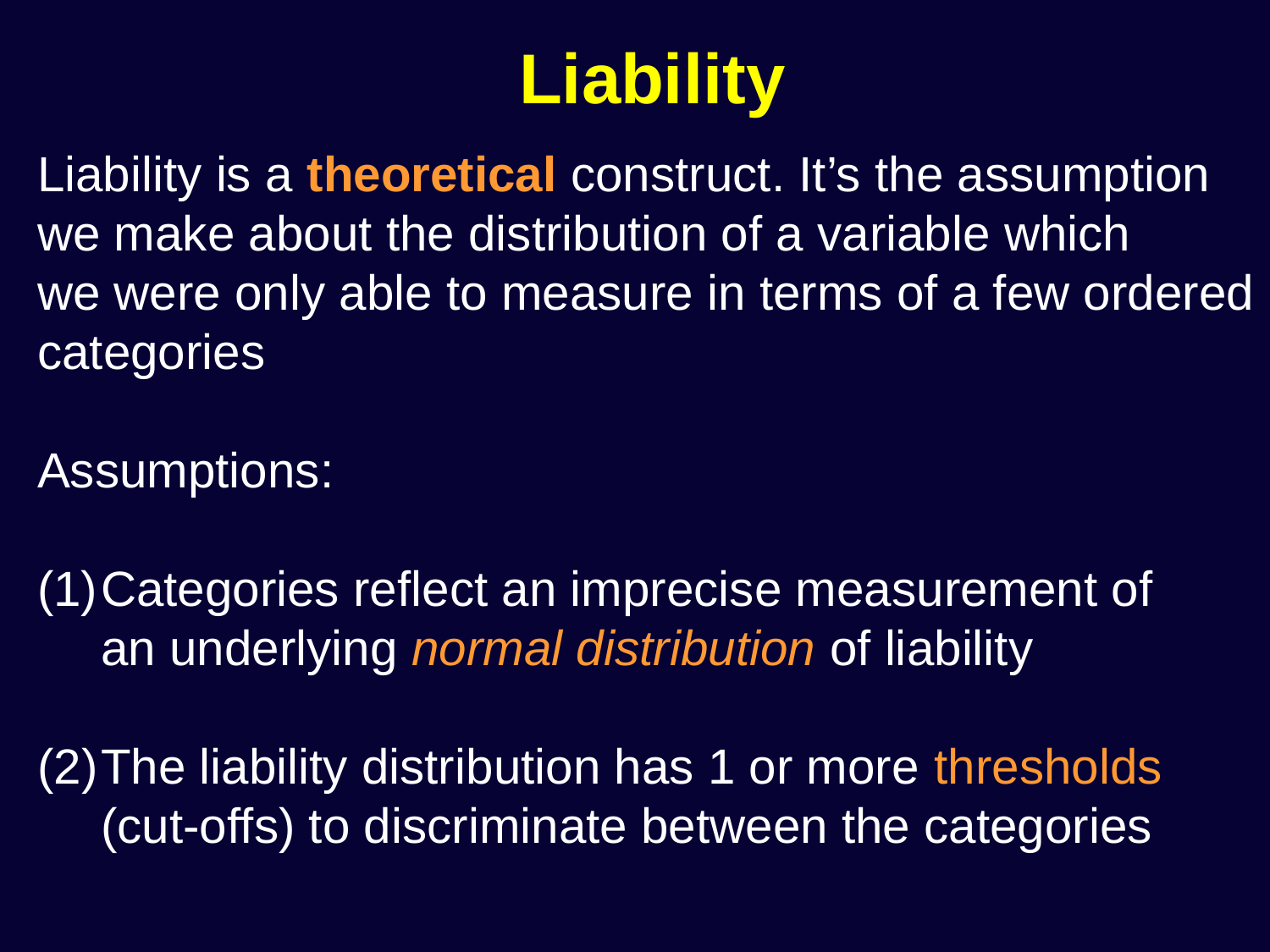

# Liability
Liability is a theoretical construct. It’s the assumption
we make about the distribution of a variable which
we were only able to measure in terms of a few ordered
categories

Assumptions:

Categories reflect an imprecise measurement of     an underlying normal distribution of liability

(2)	The liability distribution has 1 or more thresholds (cut-offs) to discriminate between the categories